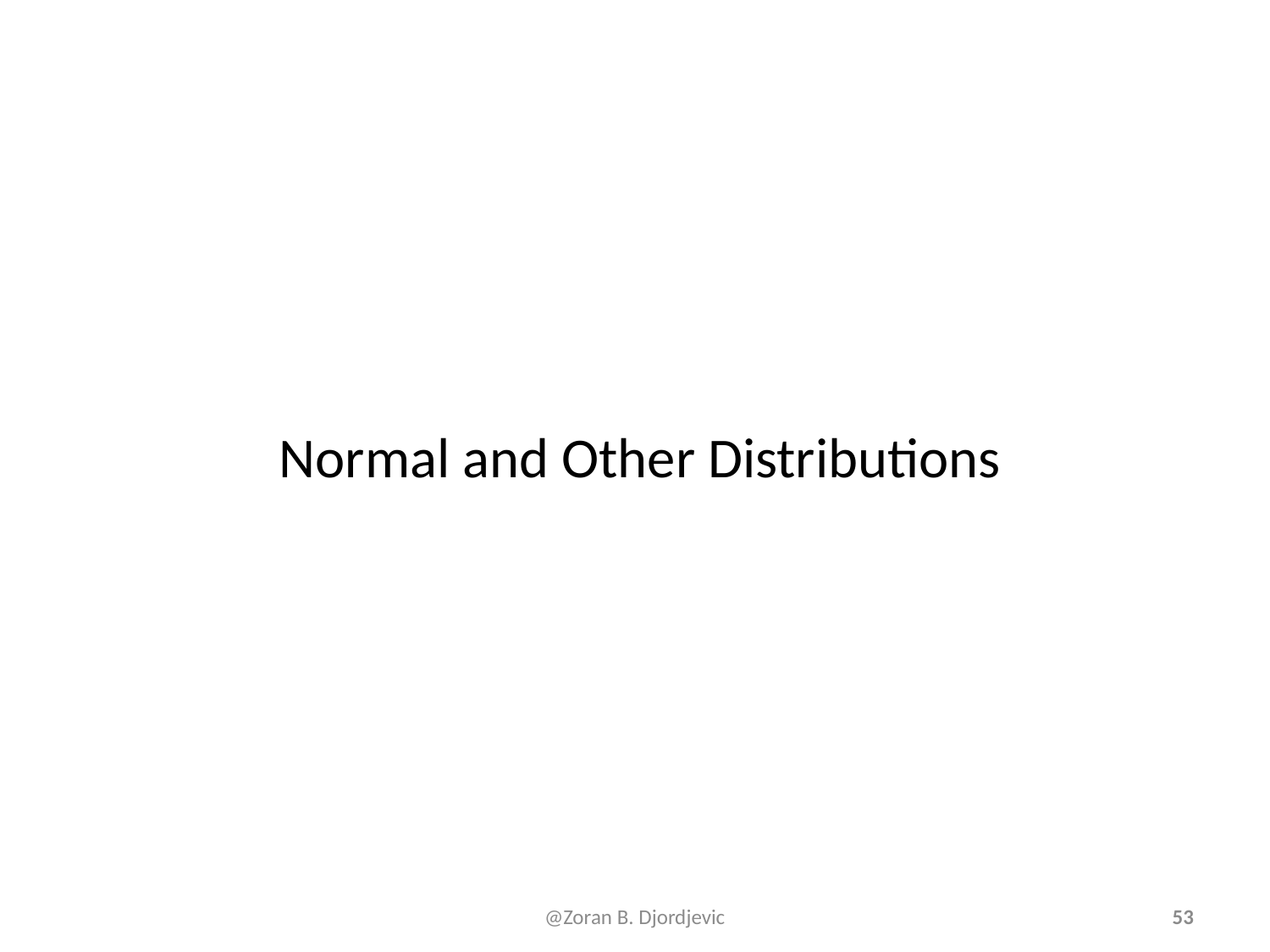

# Normal and Other Distributions
@Zoran B. Djordjevic
53